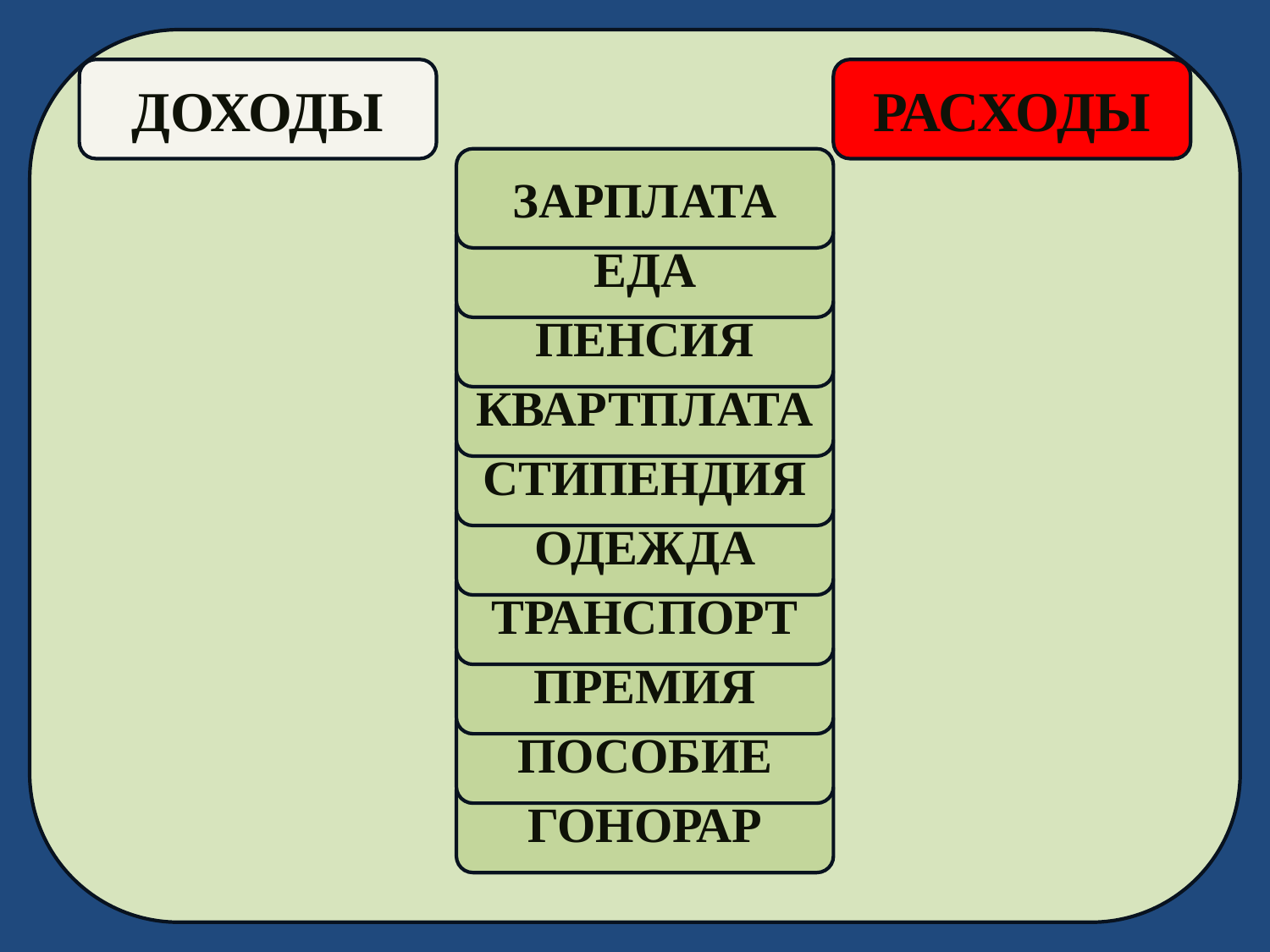

ДОХОДЫ
РАСХОДЫ
ЗАРПЛАТА
ЕДА
ПЕНСИЯ
КВАРТПЛАТА
СТИПЕНДИЯ
ОДЕЖДА
ТРАНСПОРТ
ПРЕМИЯ
ПОСОБИЕ
ГОНОРАР